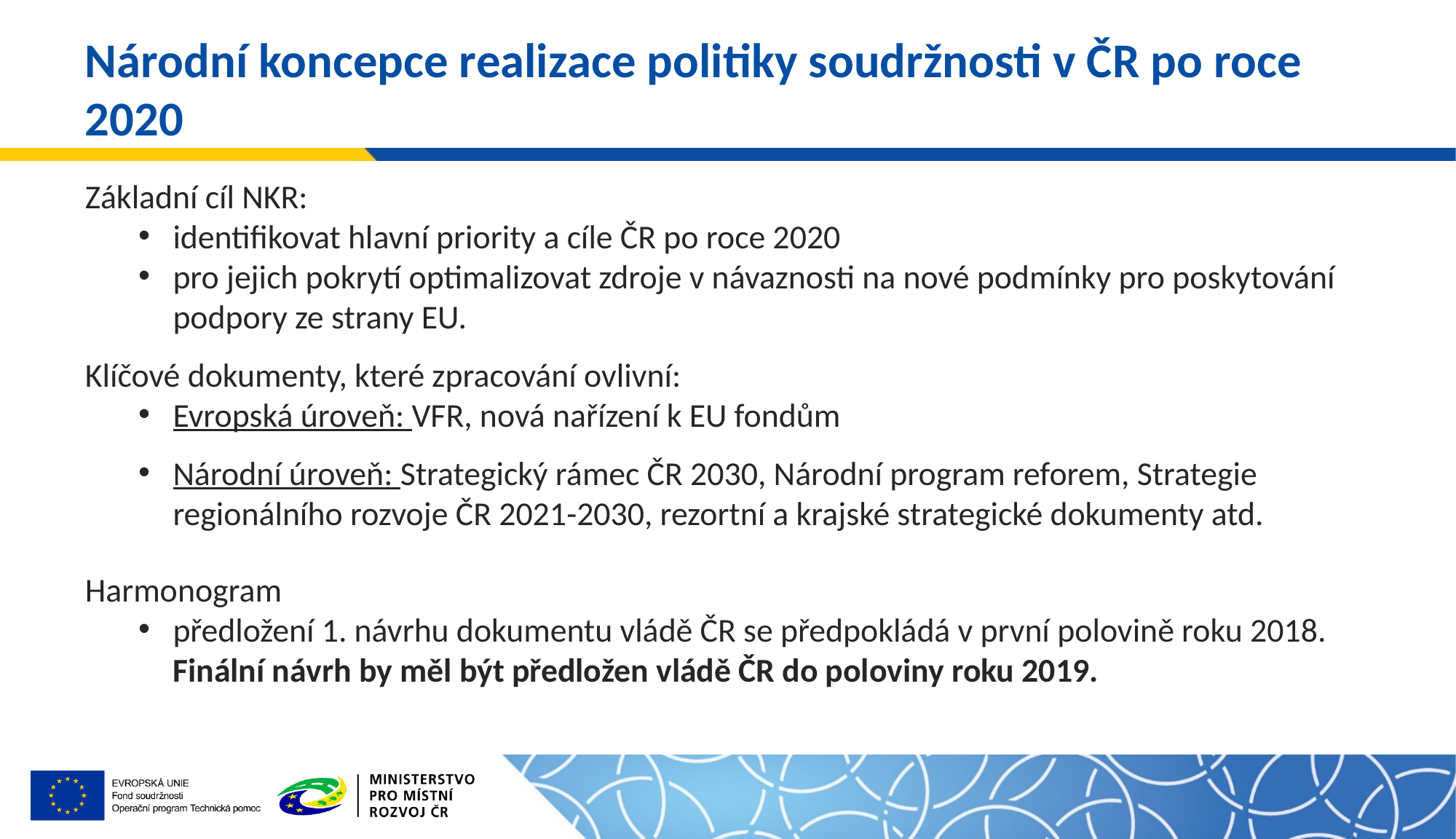

# Národní koncepce realizace politiky soudržnosti v ČR po roce 2020
Základní cíl NKR:
identifikovat hlavní priority a cíle ČR po roce 2020
pro jejich pokrytí optimalizovat zdroje v návaznosti na nové podmínky pro poskytování podpory ze strany EU.
Klíčové dokumenty, které zpracování ovlivní:
Evropská úroveň: VFR, nová nařízení k EU fondům
Národní úroveň: Strategický rámec ČR 2030, Národní program reforem, Strategie regionálního rozvoje ČR 2021-2030, rezortní a krajské strategické dokumenty atd.
Harmonogram
předložení 1. návrhu dokumentu vládě ČR se předpokládá v první polovině roku 2018. Finální návrh by měl být předložen vládě ČR do poloviny roku 2019.